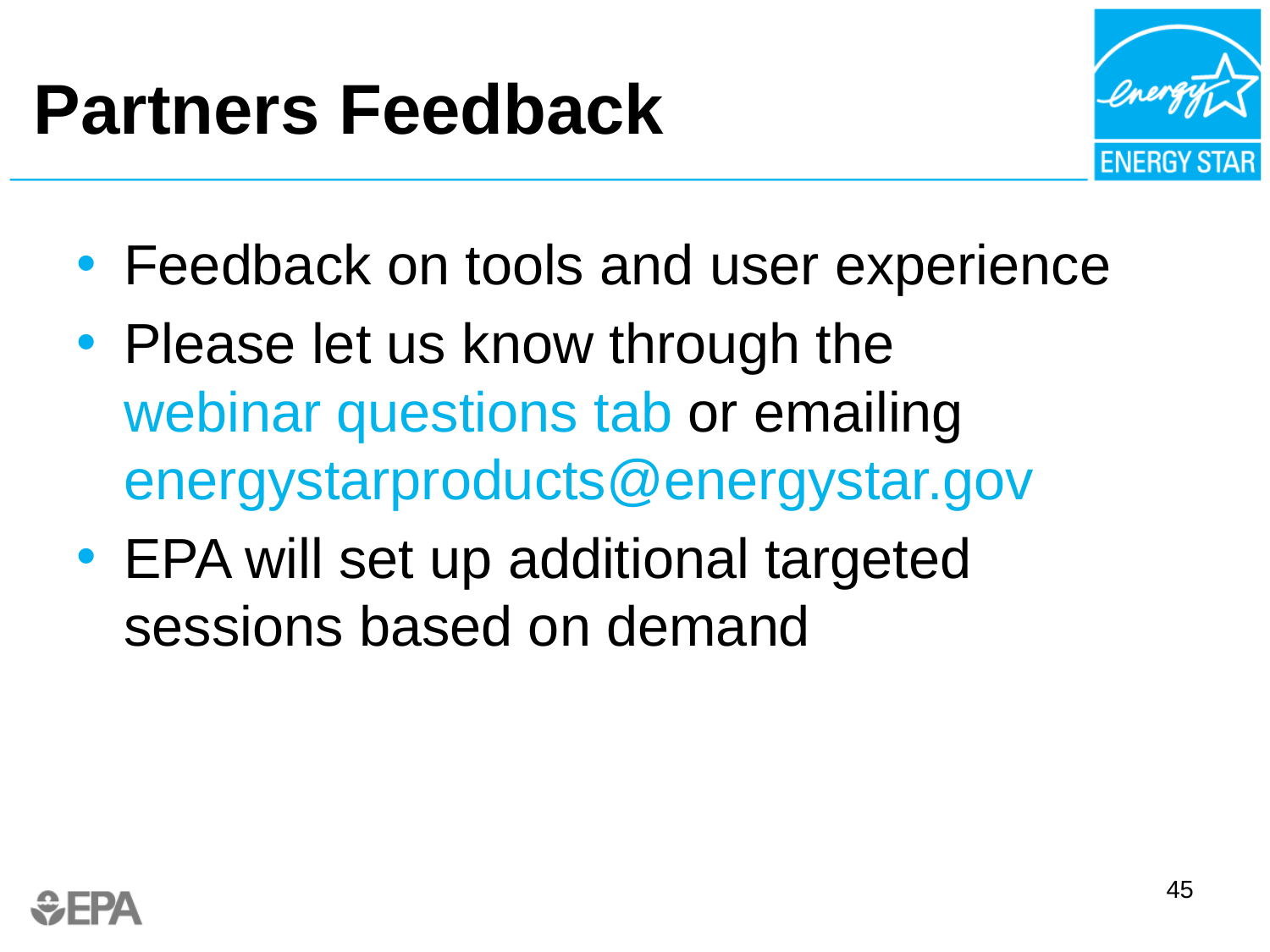

# Partners Feedback
Feedback on tools and user experience
Please let us know through the       webinar questions tab or emailing energystarproducts@energystar.gov
EPA will set up additional targeted sessions based on demand

45